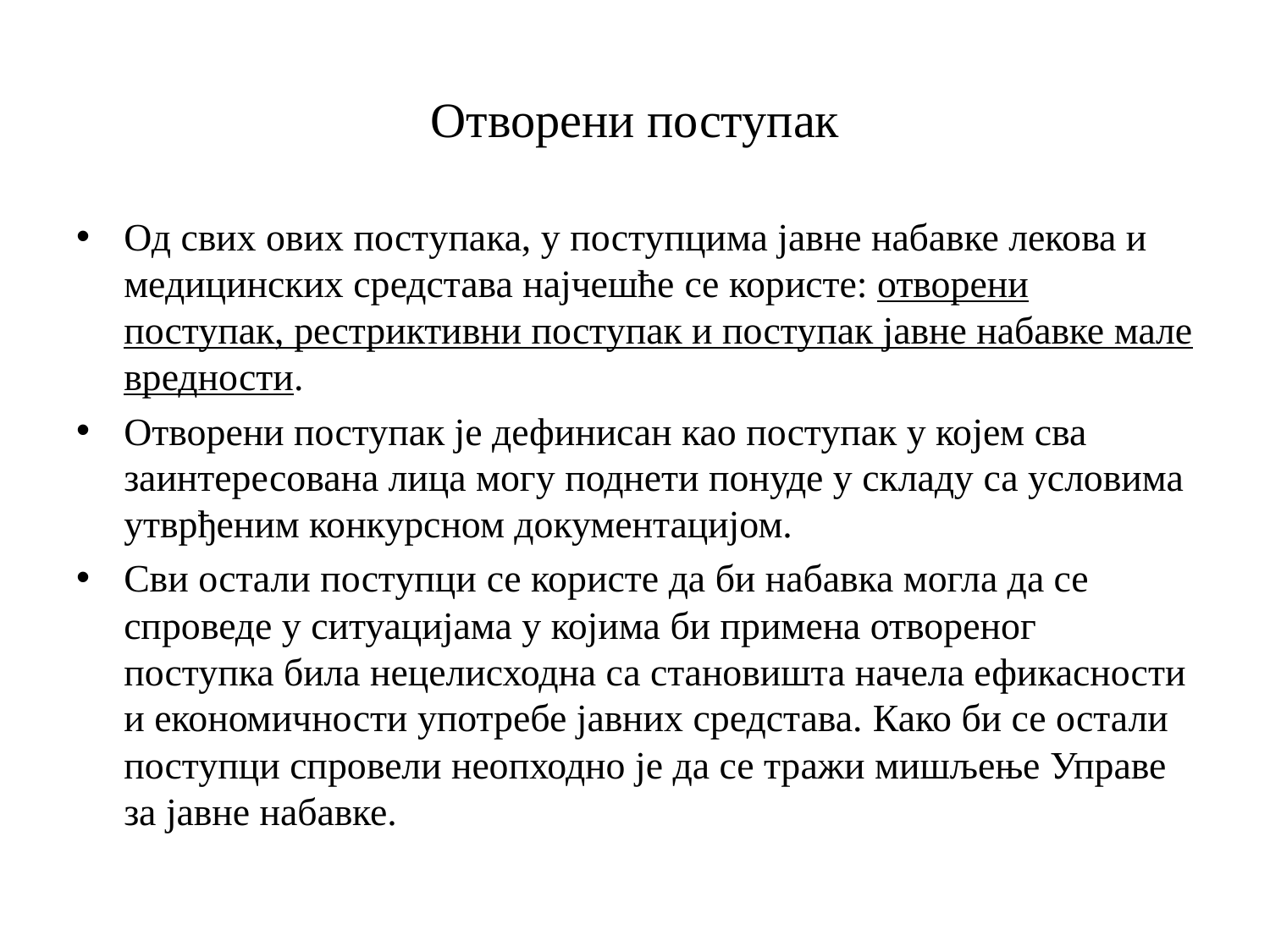

# Отворени поступак
Од свих ових поступака, у поступцима јавне набавке лекова и медицинских средстава најчешће се користе: отворени поступак, рестриктивни поступак и поступак јавне набавке мале вредности.
Отворени поступак је дефинисан као поступак у којем сва заинтересована лица могу поднети понуде у складу са условима утврђеним конкурсном документацијом.
Сви остали поступци се користе да би набавка могла да се спроведе у ситуацијама у којима би примена отвореног поступка била нецелисходна са становишта начела ефикасности и економичности употребе јавних средстава. Како би се остали поступци спровели неопходно је да се тражи мишљење Управе за јавне набавке.